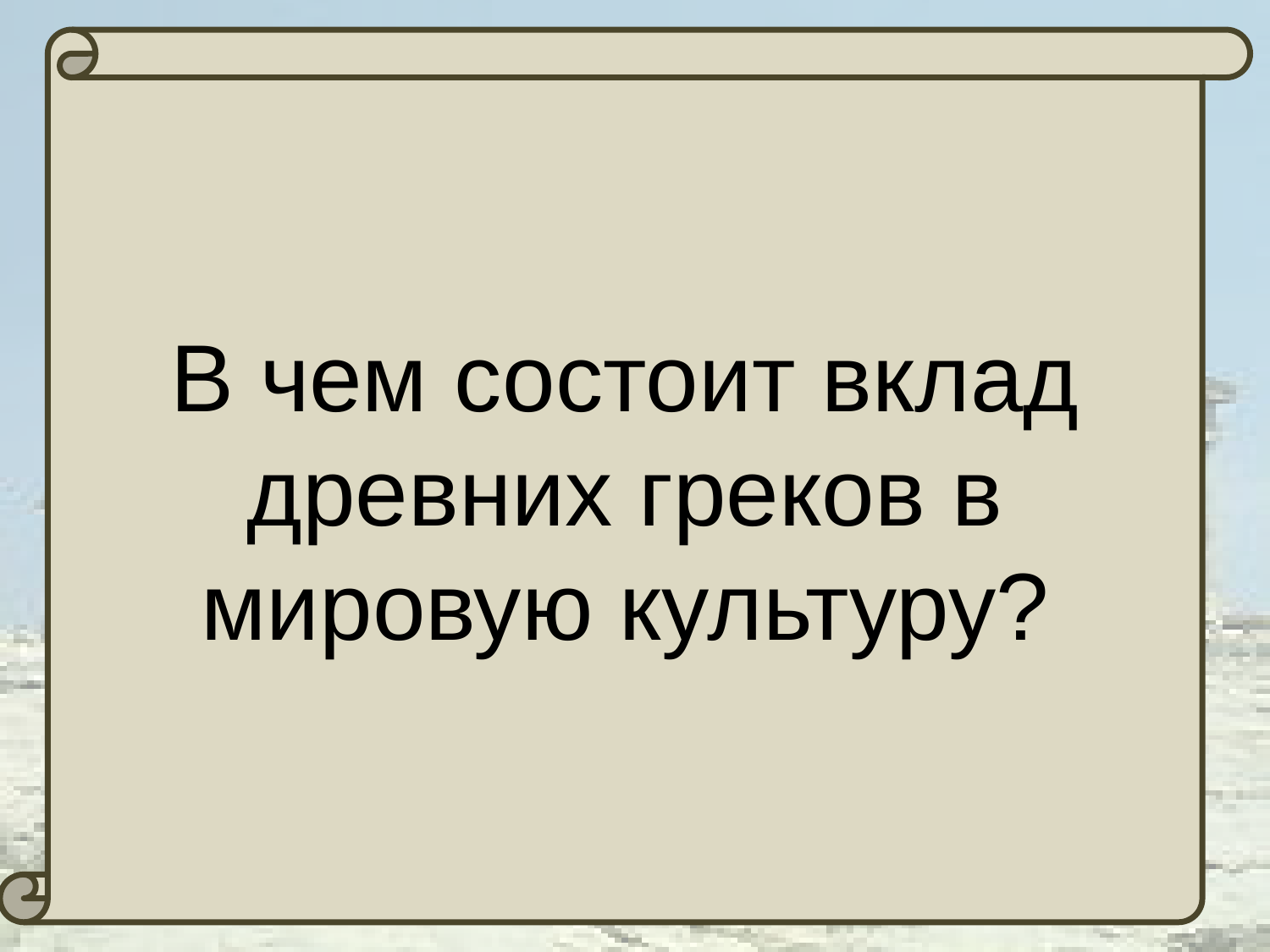

В чем состоит вклад древних греков в мировую культуру?
#